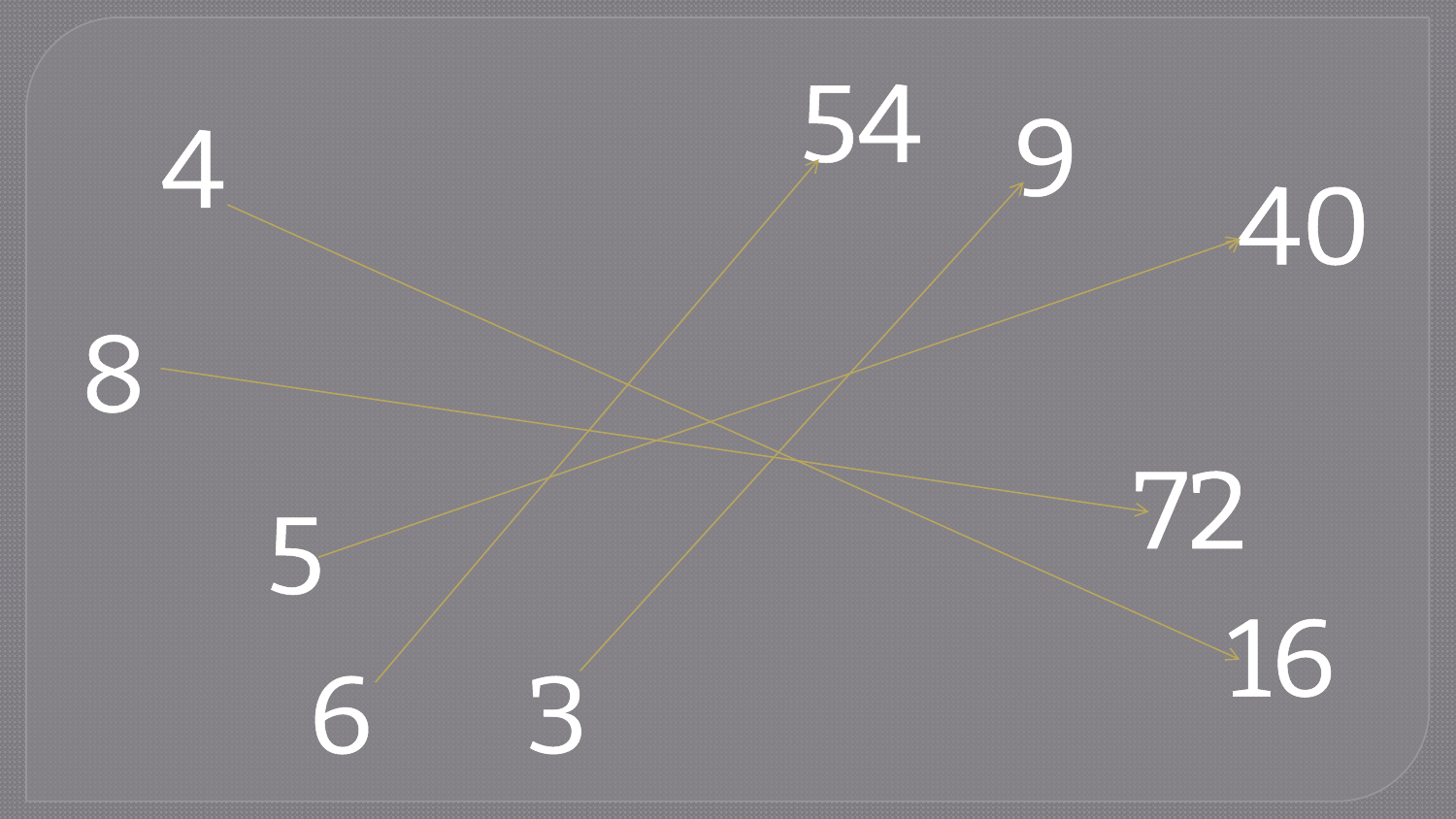

54
9
4
40
8
72
5
16
6
3